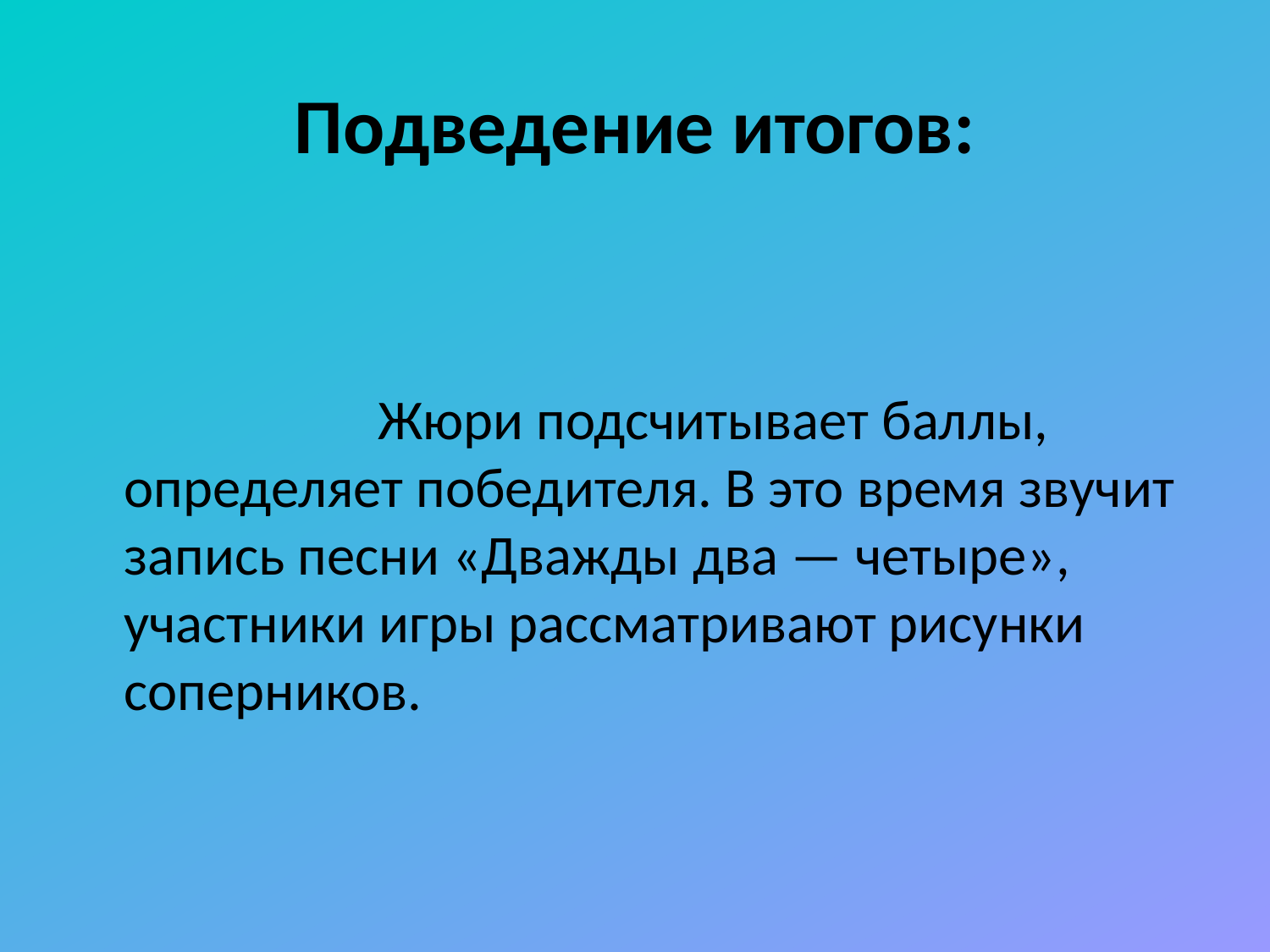

# Подведение итогов:
			Жюри подсчитывает баллы, определяет победителя. В это время звучит запись песни «Дважды два — четыре», участники игры рассматривают рисунки соперников.